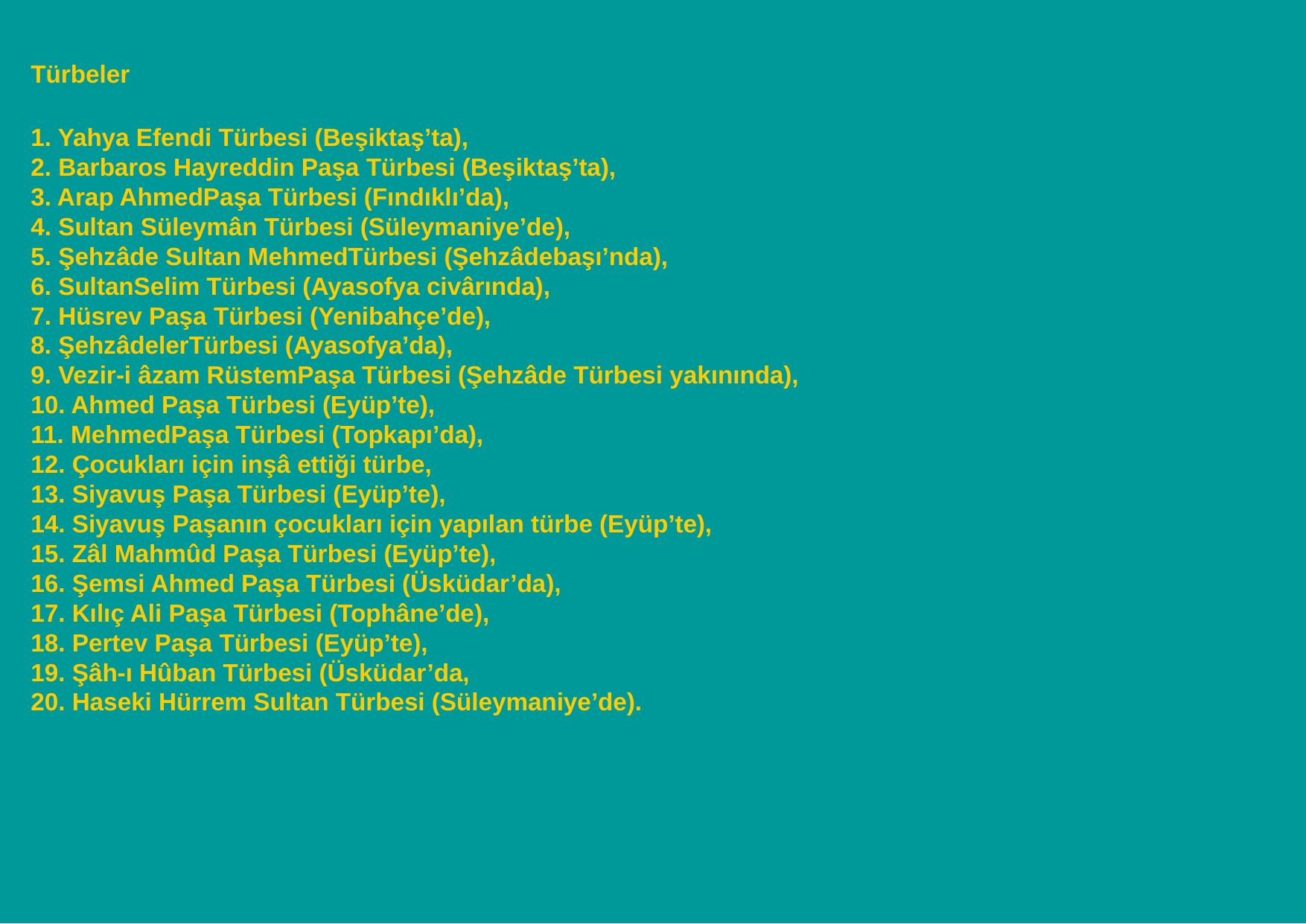

Türbeler
1. Yahya Efendi Türbesi (Beşiktaş’ta), 
2. Barbaros Hayreddin Paşa Türbesi (Beşiktaş’ta), 
3. Arap AhmedPaşa Türbesi (Fındıklı’da), 
4. Sultan Süleymân Türbesi (Süleymaniye’de), 
5. Şehzâde Sultan MehmedTürbesi (Şehzâdebaşı’nda), 
6. SultanSelim Türbesi (Ayasofya civârında), 
7. Hüsrev Paşa Türbesi (Yenibahçe’de), 
8. ŞehzâdelerTürbesi (Ayasofya’da), 
9. Vezir-i âzam RüstemPaşa Türbesi (Şehzâde Türbesi yakınında), 
10. Ahmed Paşa Türbesi (Eyüp’te), 
11. MehmedPaşa Türbesi (Topkapı’da), 
12. Çocukları için inşâ ettiği türbe, 
13. Siyavuş Paşa Türbesi (Eyüp’te), 
14. Siyavuş Paşanın çocukları için yapılan türbe (Eyüp’te), 
15. Zâl Mahmûd Paşa Türbesi (Eyüp’te), 
16. Şemsi Ahmed Paşa Türbesi (Üsküdar’da), 
17. Kılıç Ali Paşa Türbesi (Tophâne’de), 
18. Pertev Paşa Türbesi (Eyüp’te), 
19. Şâh-ı Hûban Türbesi (Üsküdar’da, 
20. Haseki Hürrem Sultan Türbesi (Süleymaniye’de).